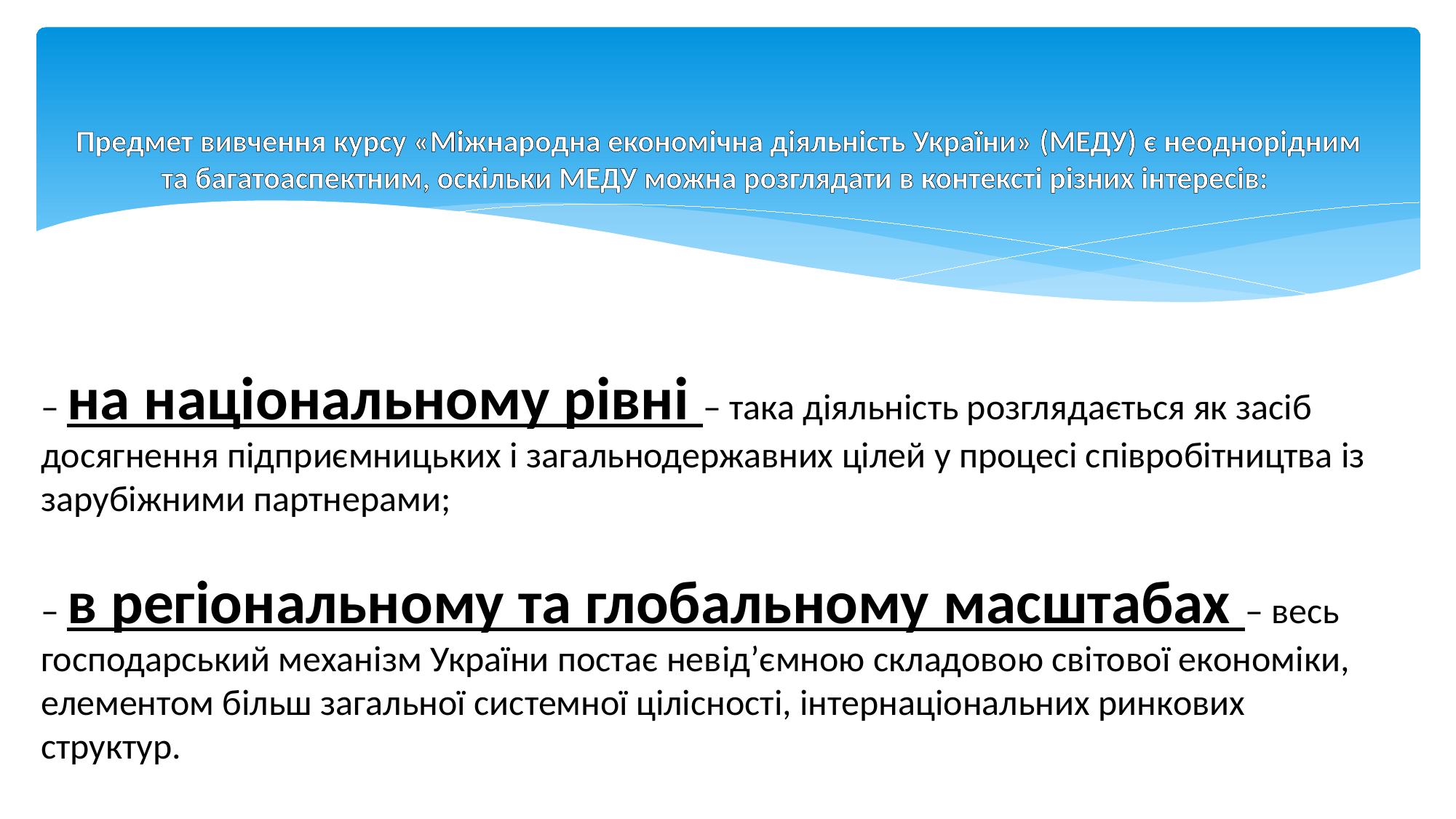

# Предмет вивчення курсу «Міжнародна економічна діяльність України» (МЕДУ) є неоднорідним та багатоаспектним, оскільки МЕДУ можна розглядати в контексті різних інтересів:
– на національному рівні – така діяльність розглядається як засіб досягнення підприємницьких і загальнодержавних цілей у процесі співробітництва із зарубіжними партнерами;

– в регіональному та глобальному масштабах – весь господарський механізм України постає невід’ємною складовою світової економіки, елементом більш загальної системної цілісності, інтернаціональних ринкових структур.